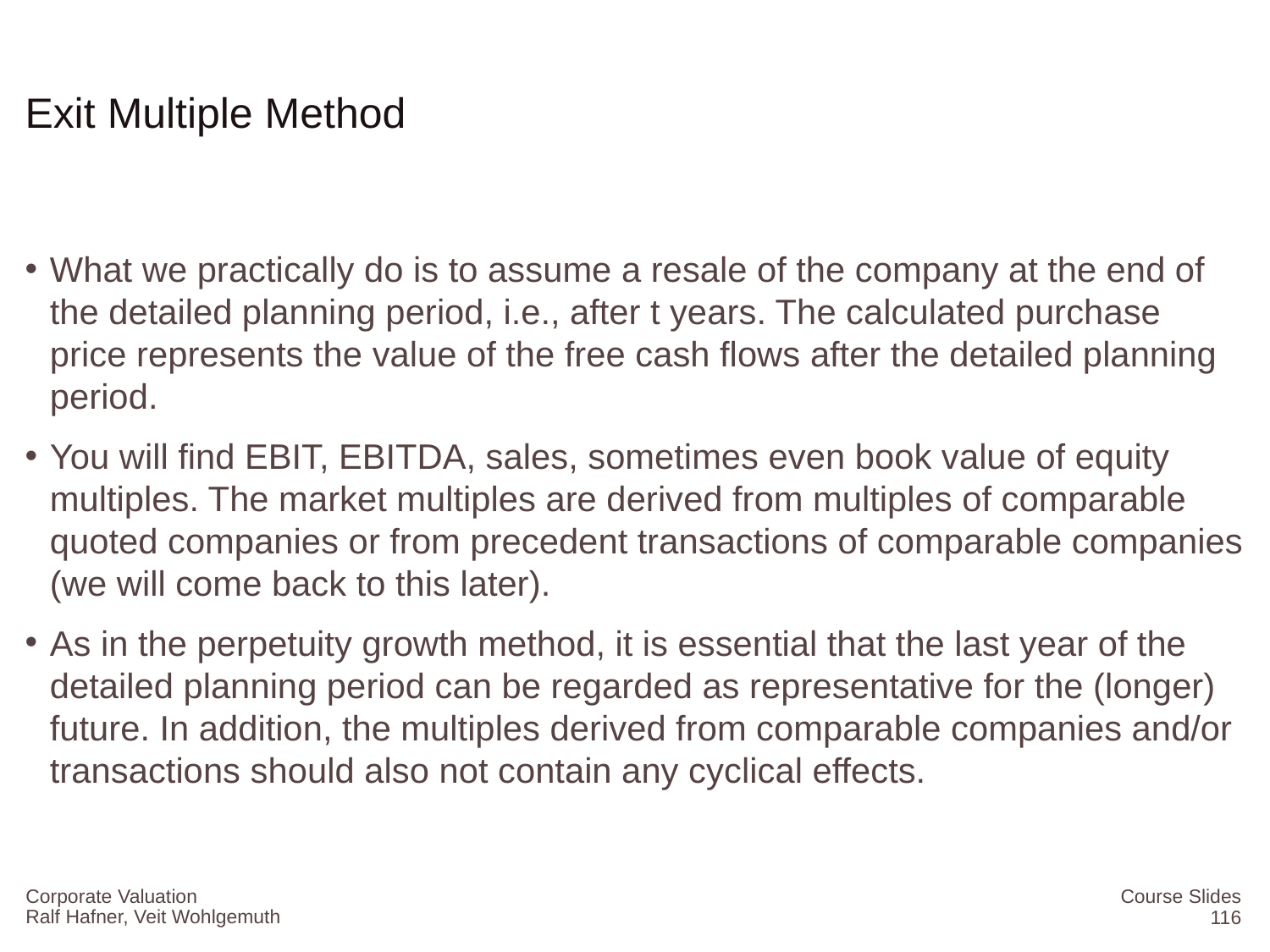

# Exit Multiple Method
What we practically do is to assume a resale of the company at the end of the detailed planning period, i.e., after t years. The calculated purchase price represents the value of the free cash flows after the detailed planning period.
You will find EBIT, EBITDA, sales, sometimes even book value of equity multiples. The market multiples are derived from multiples of comparable quoted companies or from precedent transactions of comparable companies (we will come back to this later).
As in the perpetuity growth method, it is essential that the last year of the detailed planning period can be regarded as representative for the (longer) future. In addition, the multiples derived from comparable companies and/or transactions should also not contain any cyclical effects.

Corporate Valuation
Course Slides
116